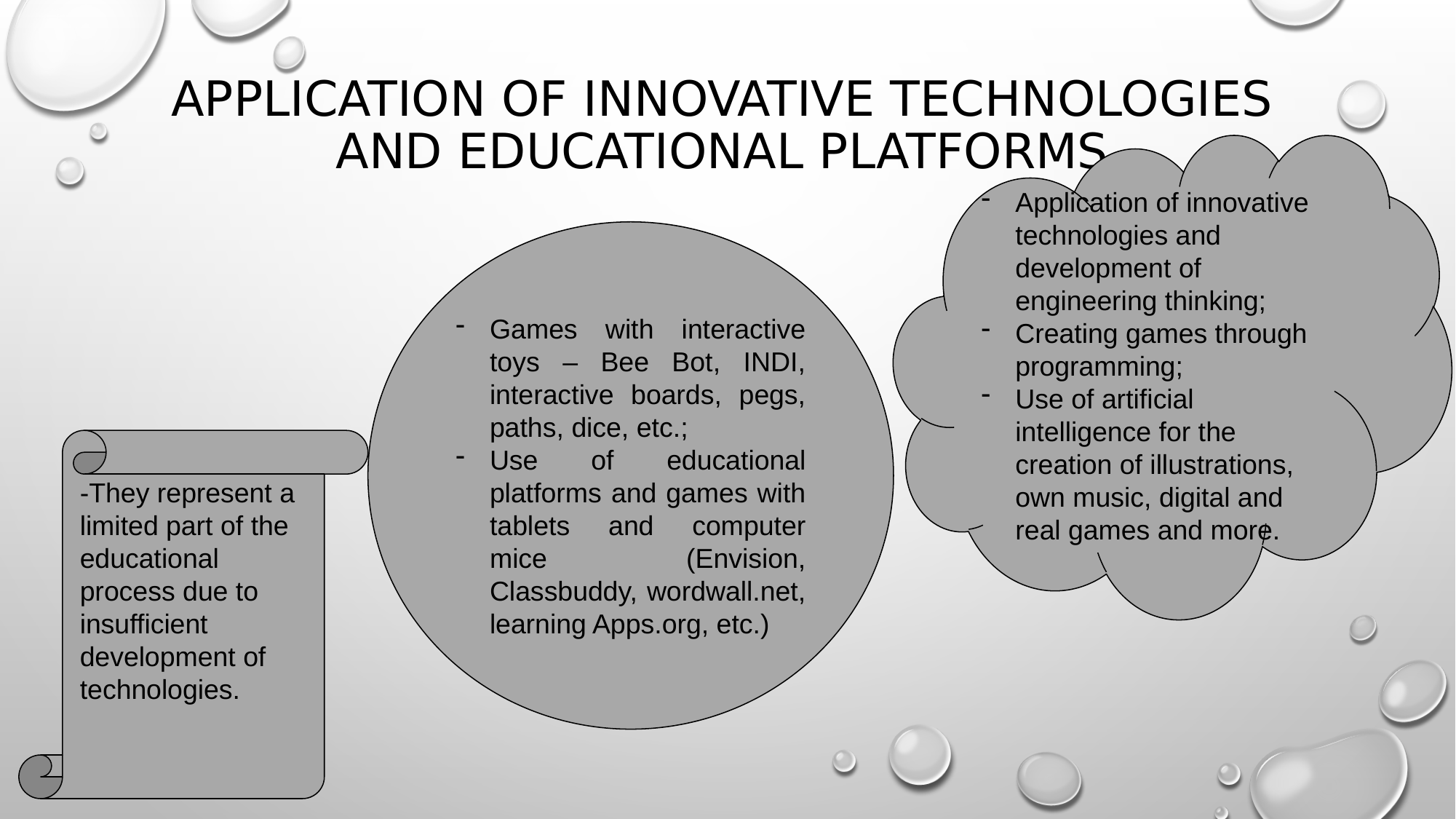

# Application of innovative technologies and educational platforms
Application of innovative technologies and development of engineering thinking;
Creating games through programming;
Use of artificial intelligence for the creation of illustrations, own music, digital and real games and more.
Games with interactive toys – Bee Bot, INDI, interactive boards, pegs, paths, dice, etc.;
Use of educational platforms and games with tablets and computer mice (Envision, Classbuddy, wordwall.net, learning Apps.org, etc.)

-They represent a limited part of the educational process due to insufficient development of technologies.